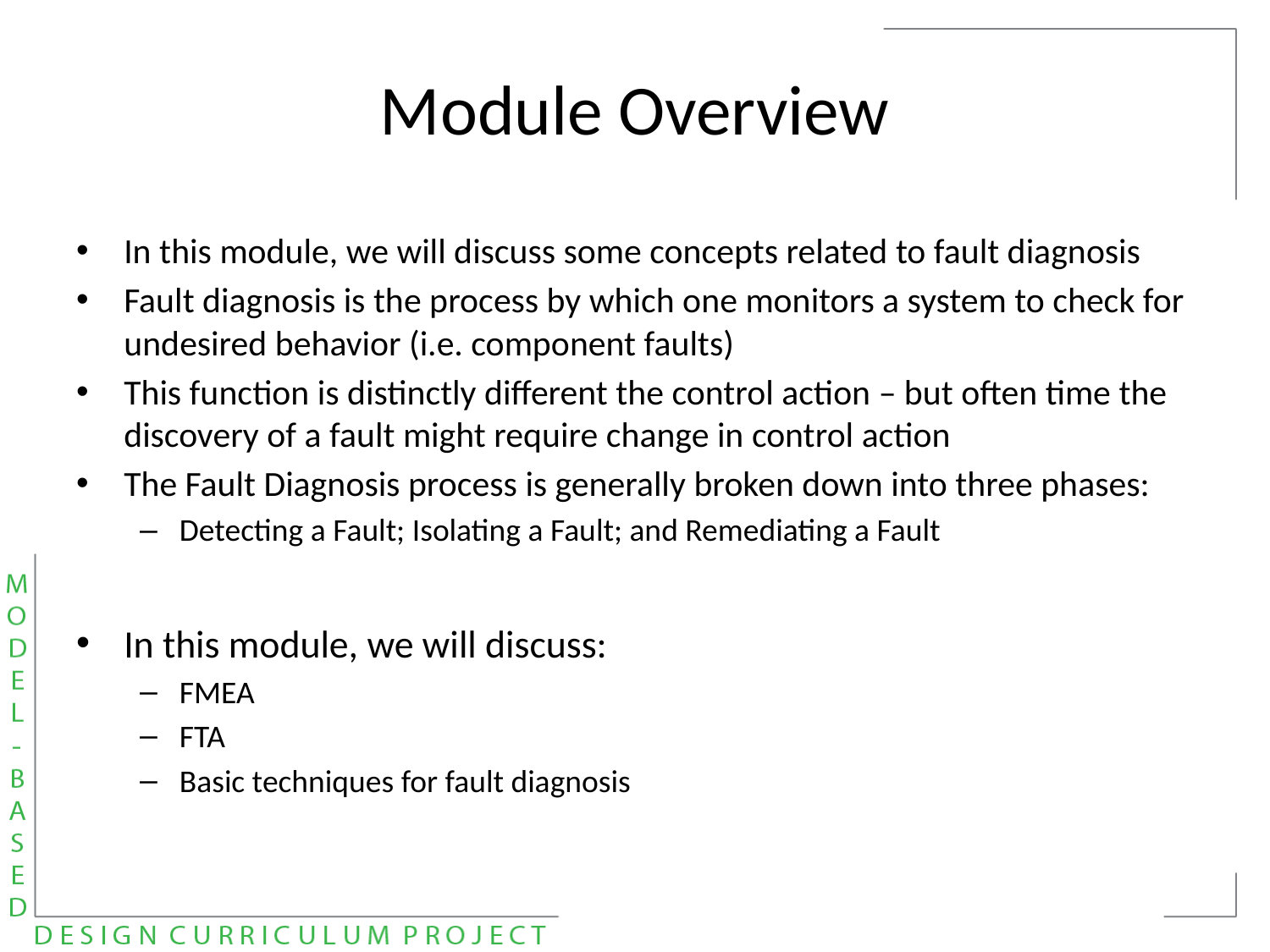

# Module Overview
In this module, we will discuss some concepts related to fault diagnosis
Fault diagnosis is the process by which one monitors a system to check for undesired behavior (i.e. component faults)
This function is distinctly different the control action – but often time the discovery of a fault might require change in control action
The Fault Diagnosis process is generally broken down into three phases:
Detecting a Fault; Isolating a Fault; and Remediating a Fault

In this module, we will discuss:
FMEA
FTA
Basic techniques for fault diagnosis